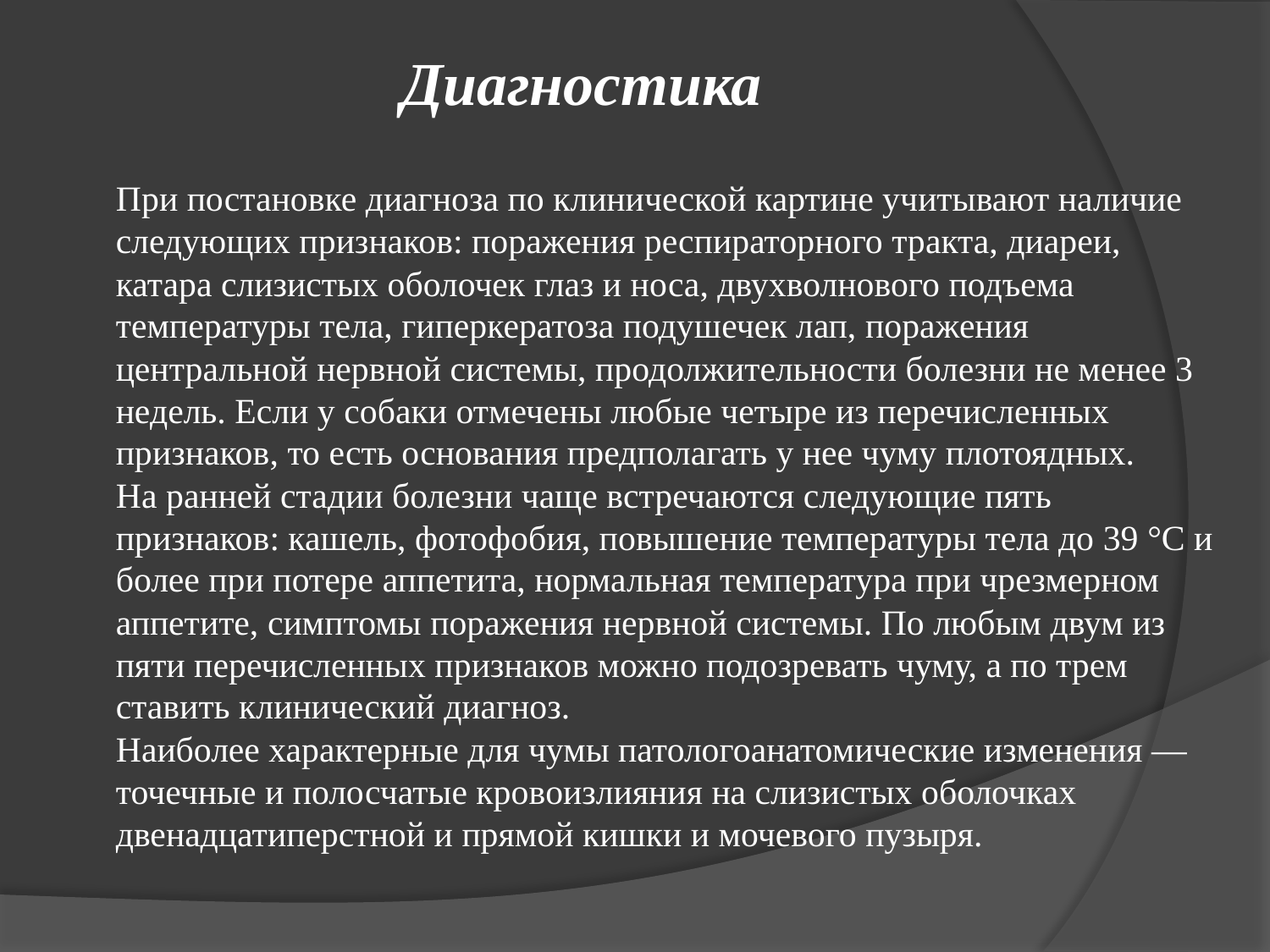

# Диагностика
При постановке диагноза по клинической картине учитывают наличие следующих признаков: поражения респираторного тракта, диареи, катара слизистых оболочек глаз и носа, двухволнового подъема температуры тела, гиперкератоза подушечек лап, поражения центральной нервной системы, продолжительности болезни не менее 3 недель. Если у собаки отмечены любые четыре из перечисленных признаков, то есть основания предполагать у нее чуму плотоядных.
На ранней стадии болезни чаще встречаются следующие пять признаков: кашель, фотофобия, повышение температуры тела до 39 °С и более при потере аппетита, нормальная температура при чрезмерном аппетите, симптомы поражения нервной системы. По любым двум из пяти перечисленных признаков можно подозревать чуму, а по трем ставить клинический диагноз.
Наиболее характерные для чумы патологоанатомические изменения — точечные и полосчатые кровоизлияния на слизистых оболочках двенадцатиперстной и прямой кишки и мочевого пузыря.